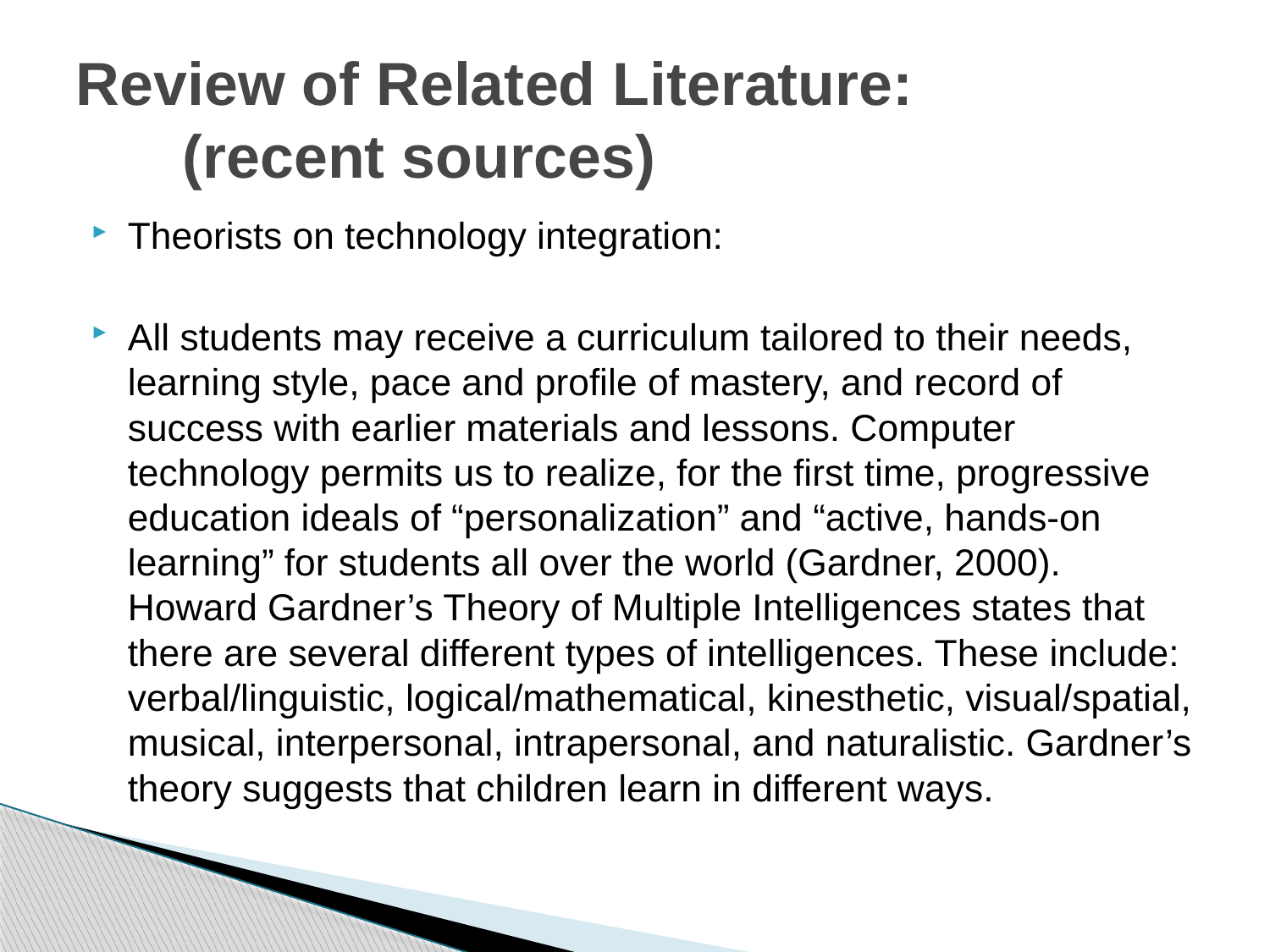

# Review of Related Literature: (recent sources)
Theorists on technology integration:

All students may receive a curriculum tailored to their needs, learning style, pace and profile of mastery, and record of success with earlier materials and lessons. Computer technology permits us to realize, for the first time, progressive education ideals of “personalization” and “active, hands-on learning” for students all over the world (Gardner, 2000). Howard Gardner’s Theory of Multiple Intelligences states that there are several different types of intelligences. These include: verbal/linguistic, logical/mathematical, kinesthetic, visual/spatial, musical, interpersonal, intrapersonal, and naturalistic. Gardner’s theory suggests that children learn in different ways.